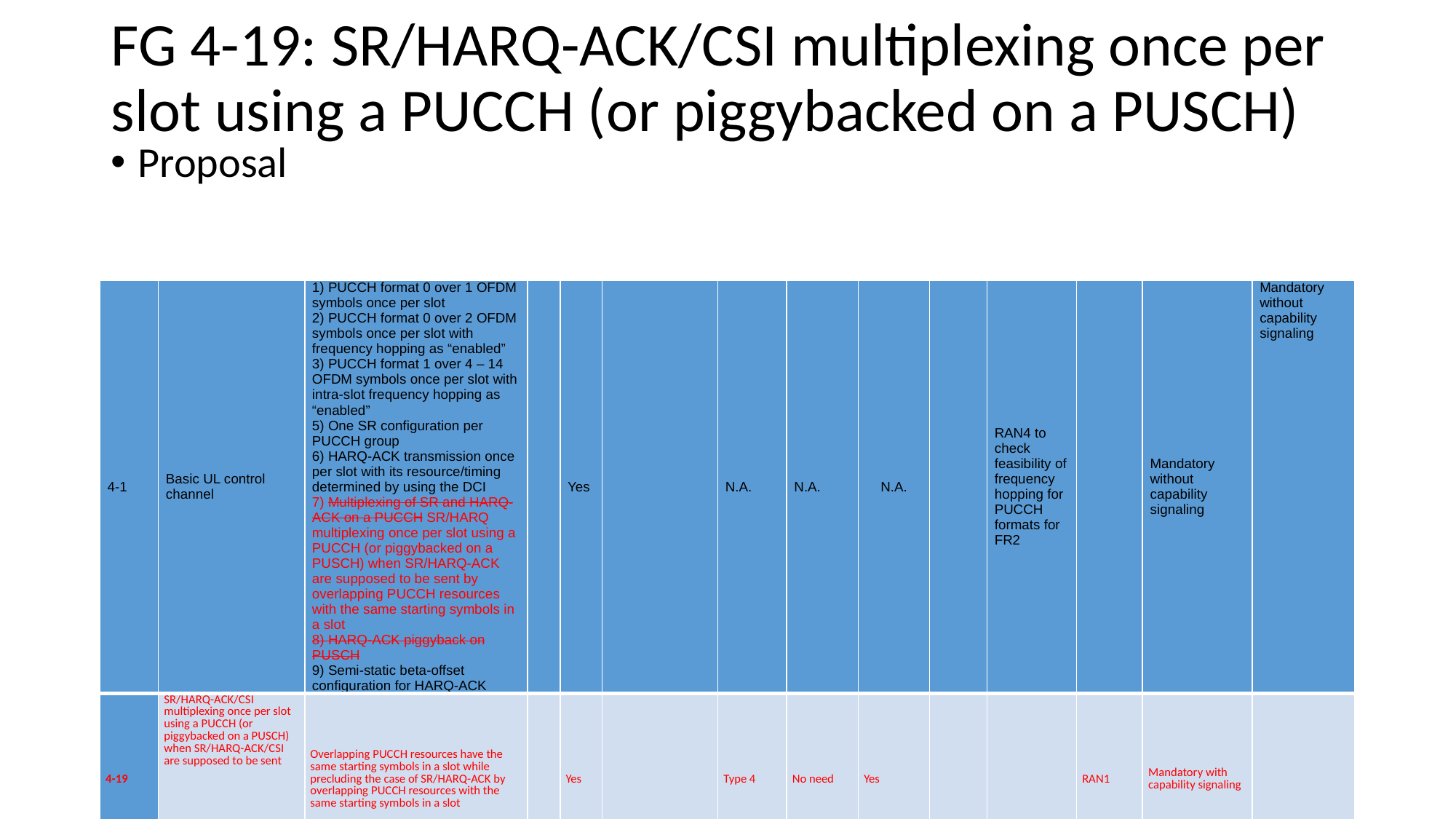

# FG 4-19: SR/HARQ-ACK/CSI multiplexing once per slot using a PUCCH (or piggybacked on a PUSCH)
Proposal
| 4-1 | Basic UL control channel | 1) PUCCH format 0 over 1 OFDM symbols once per slot 2) PUCCH format 0 over 2 OFDM symbols once per slot with frequency hopping as “enabled” 3) PUCCH format 1 over 4 – 14 OFDM symbols once per slot with intra-slot frequency hopping as “enabled” 5) One SR configuration per PUCCH group 6) HARQ-ACK transmission once per slot with its resource/timing determined by using the DCI 7) Multiplexing of SR and HARQ-ACK on a PUCCH SR/HARQ multiplexing once per slot using a PUCCH (or piggybacked on a PUSCH) when SR/HARQ-ACK are supposed to be sent by overlapping PUCCH resources with the same starting symbols in a slot 8) HARQ-ACK piggyback on PUSCH 9) Semi-static beta-offset configuration for HARQ-ACK |  | Yes |  | N.A. | N.A. | N.A. |  | RAN4 to check feasibility of frequency hopping for PUCCH formats for FR2 |  | Mandatory without capability signaling | Mandatory without capability signaling |
| --- | --- | --- | --- | --- | --- | --- | --- | --- | --- | --- | --- | --- | --- |
| 4-19 | SR/HARQ-ACK/CSI multiplexing once per slot using a PUCCH (or piggybacked on a PUSCH) when SR/HARQ-ACK/CSI are supposed to be sent | Overlapping PUCCH resources have the same starting symbols in a slot while precluding the case of SR/HARQ-ACK by overlapping PUCCH resources with the same starting symbols in a slot |  | Yes |  | Type 4 | No need | Yes |  |  | RAN1 | Mandatory with capability signaling |  |
| 4-19a | SR/HARQ-ACK/CSI multiplexing once per slot using a PUCCH (or piggybacked on a PUSCH) when SR/HARQ-ACK/CSI are supposed to be sent | Overlapping PUCCH resources have different starting symbols in a slot |  | Yes |  | Type 4 | No need | Yes |  |  | RAN1 | Optional with capability signaling |  |
| 4-19b | SR/HARQ-ACK/CSI multiplexing more than once per slot using a PUCCH (or piggybacked on a PUSCH) when SR/HARQ-ACK/CSI are supposed to be sent | Overlapping PUCCH resources have same or different starting symbols in a slot |  | Yes |  | Type 4 | No need | Yes |  |  | RAN1 | Optional with capability signaling |  |